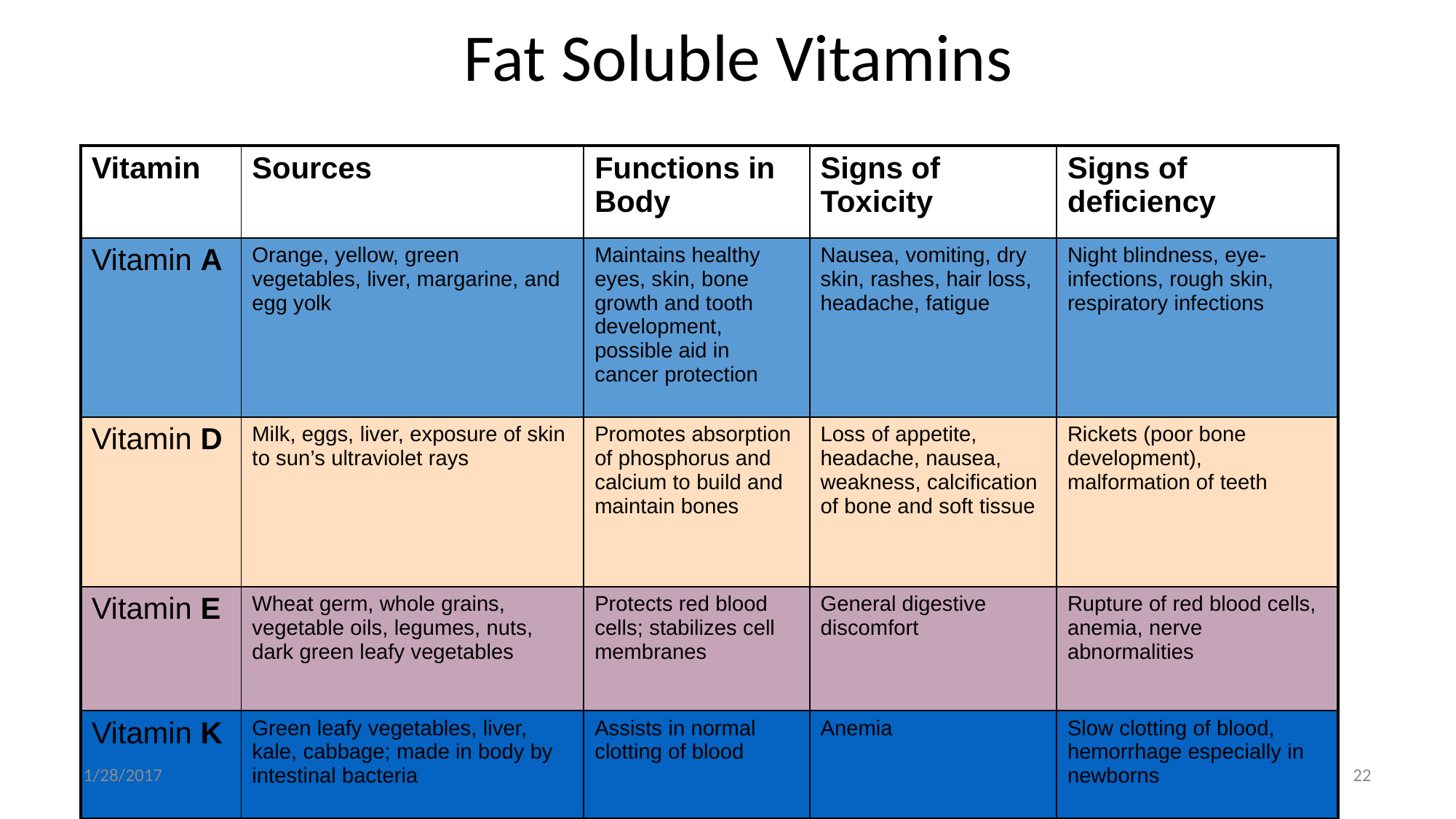

# Fat Soluble Vitamins
| Vitamin | Sources | Functions in Body | Signs of Toxicity | Signs of deficiency |
| --- | --- | --- | --- | --- |
| Vitamin A | Orange, yellow, green vegetables, liver, margarine, and egg yolk | Maintains healthy eyes, skin, bone growth and tooth development, possible aid in cancer protection | Nausea, vomiting, dry skin, rashes, hair loss, headache, fatigue | Night blindness, eye-infections, rough skin, respiratory infections |
| Vitamin D | Milk, eggs, liver, exposure of skin to sun’s ultraviolet rays | Promotes absorption of phosphorus and calcium to build and maintain bones | Loss of appetite, headache, nausea, weakness, calcification of bone and soft tissue | Rickets (poor bone development), malformation of teeth |
| Vitamin E | Wheat germ, whole grains, vegetable oils, legumes, nuts, dark green leafy vegetables | Protects red blood cells; stabilizes cell membranes | General digestive discomfort | Rupture of red blood cells, anemia, nerve abnormalities |
| Vitamin K | Green leafy vegetables, liver, kale, cabbage; made in body by intestinal bacteria | Assists in normal clotting of blood | Anemia | Slow clotting of blood, hemorrhage especially in newborns |
1/28/2017
22